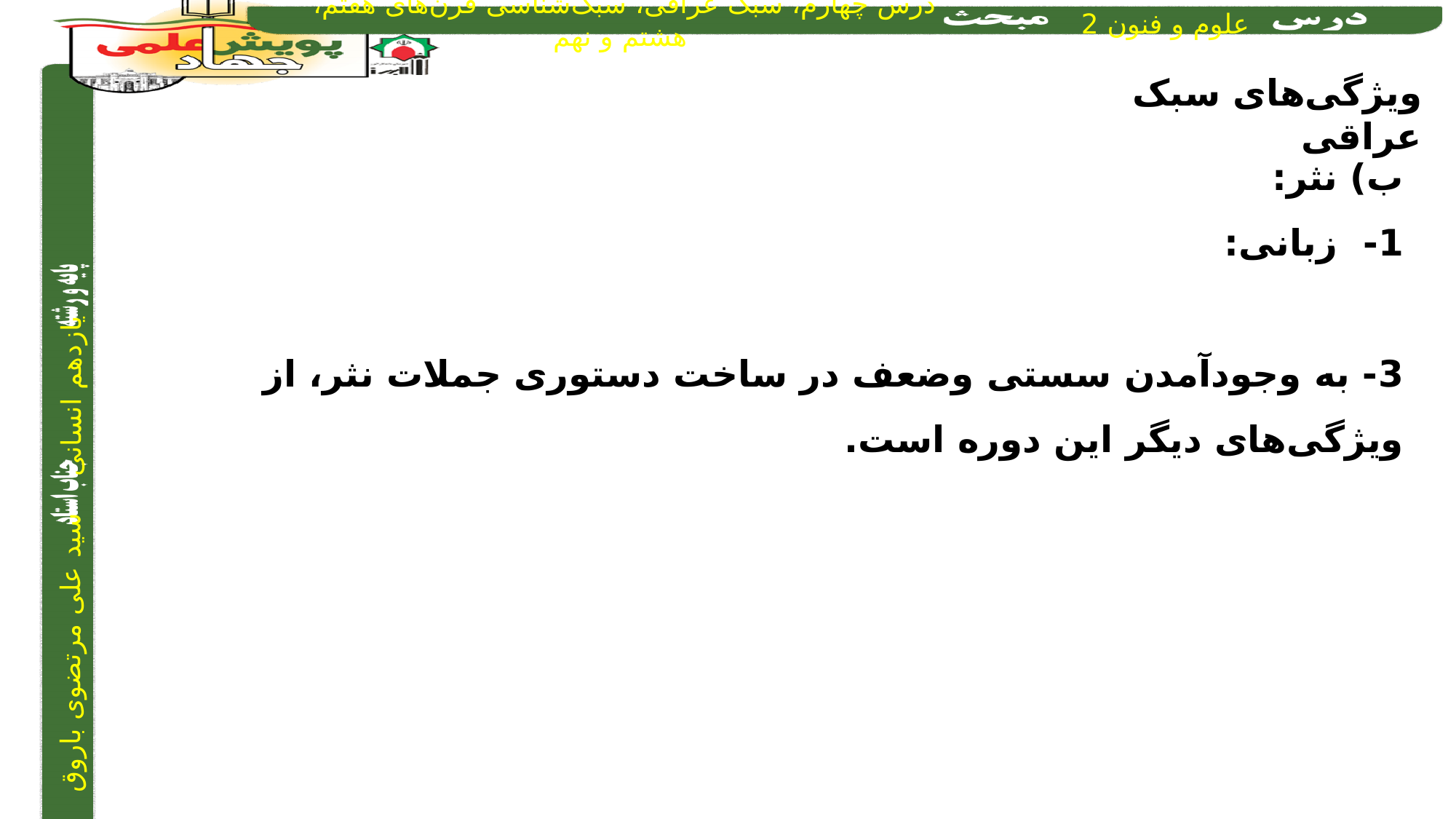

ویژگی‌های سبک عراقی
ب) نثر:
1-  زبانی:

3- به وجودآمدن سستی وضعف در ساخت دستوری جملات نثر، از ویژگی‌های دیگر این دوره است.